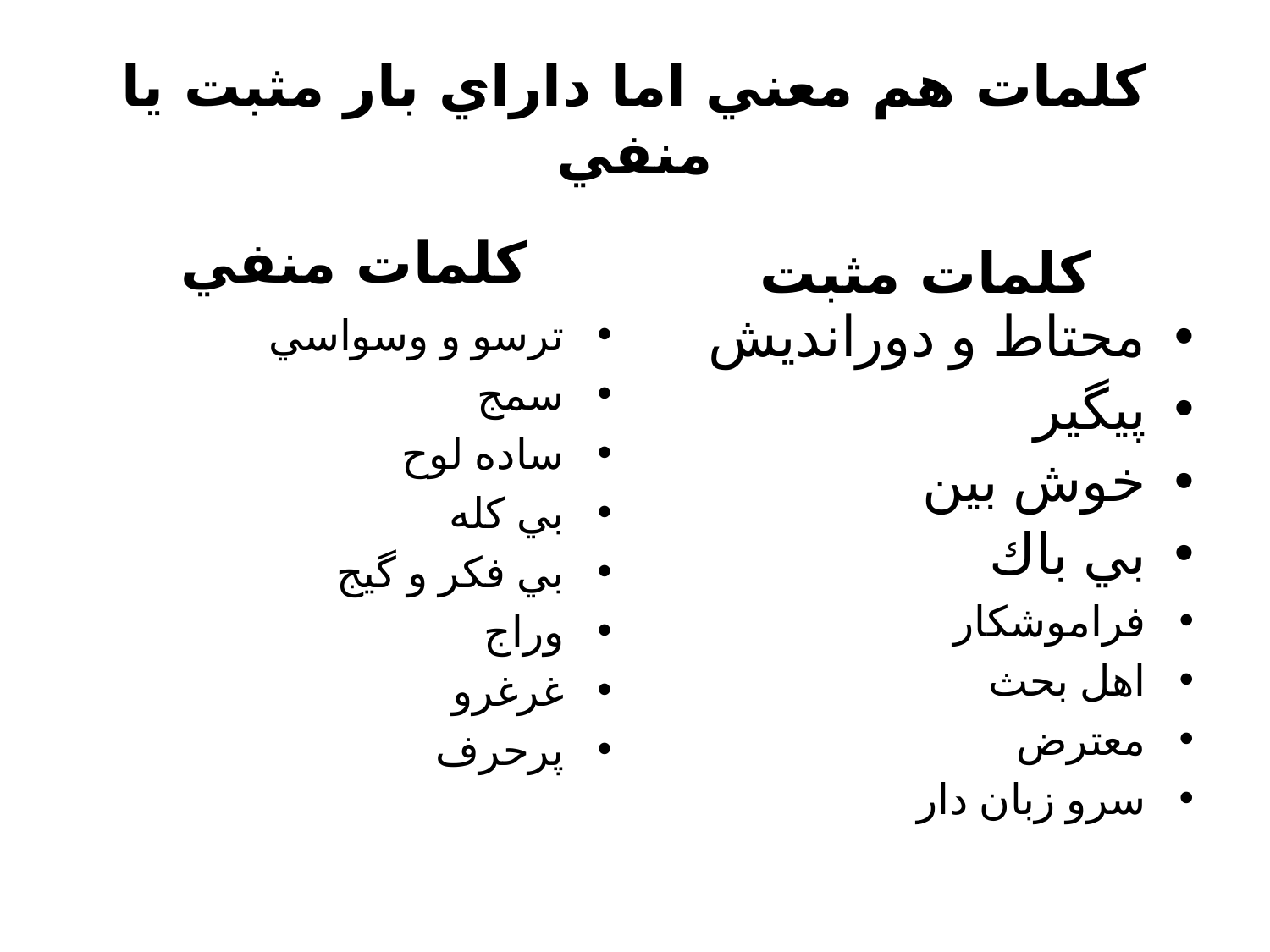

# كلمات هم معني اما داراي بار مثبت یا منفي
كلمات منفي
كلمات مثبت
ترسو و وسواسي
سمج
ساده لوح
بي كله
بي فكر و گيج
وراج
غرغرو
پرحرف
محتاط و دورانديش
پيگير
خوش بين
بي باك
فراموشكار
اهل بحث
معترض
سرو زبان دار